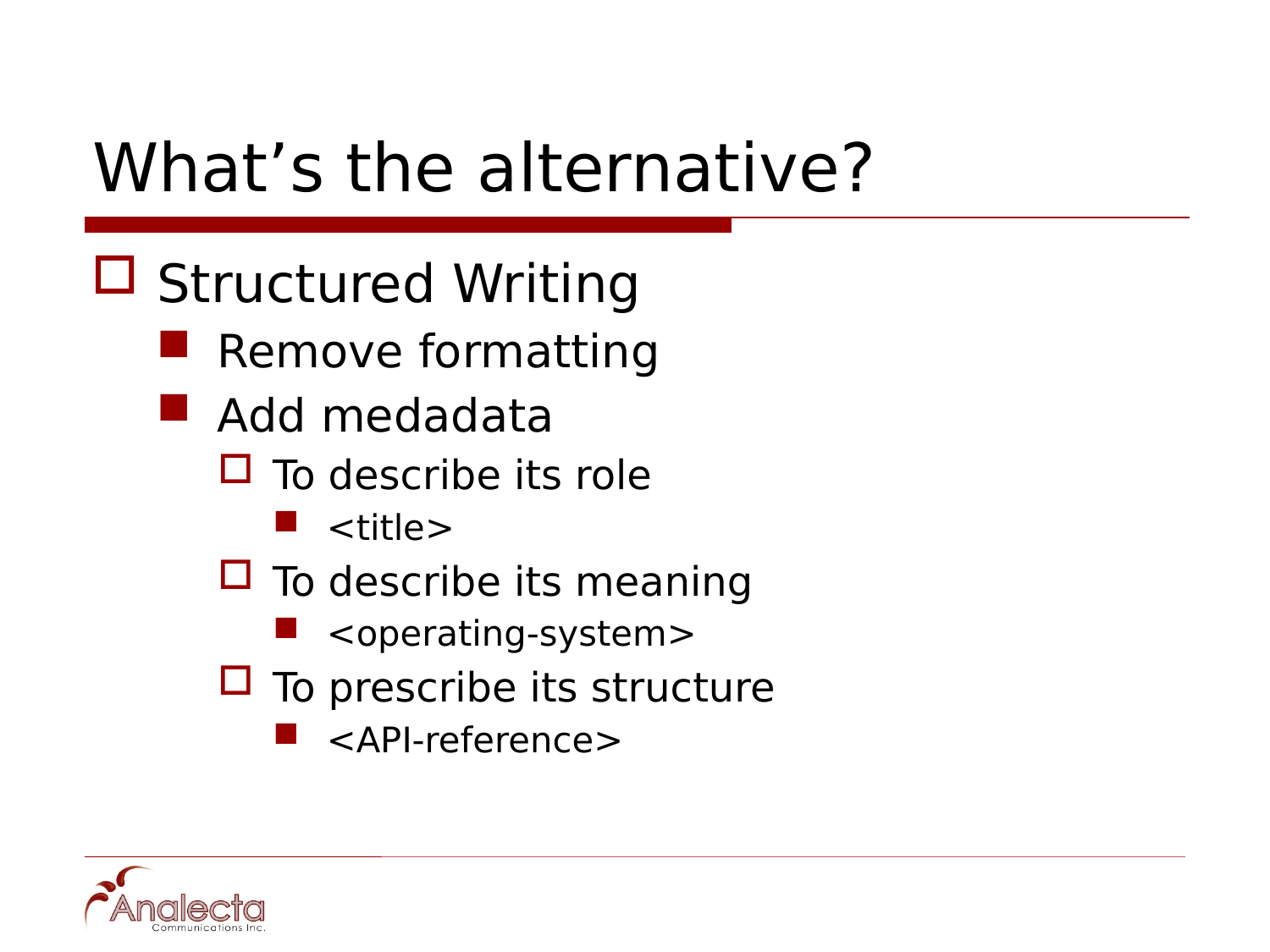

# What’s the alternative?
Structured Writing
Remove formatting
Add medadata
To describe its role
<title>
To describe its meaning
<operating-system>
To prescribe its structure
<API-reference>